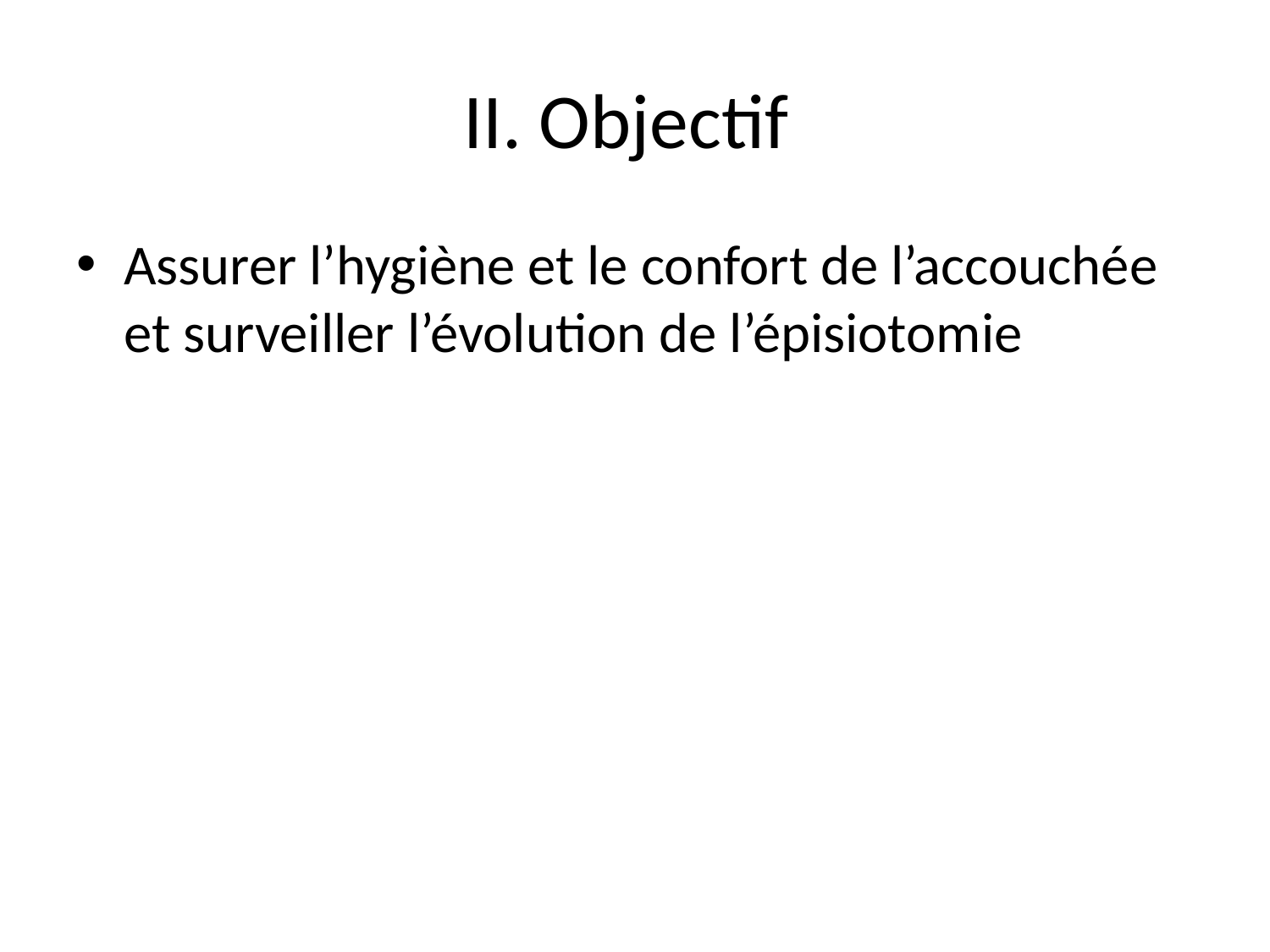

# II. Objectif
Assurer l’hygiène et le confort de l’accouchée et surveiller l’évolution de l’épisiotomie